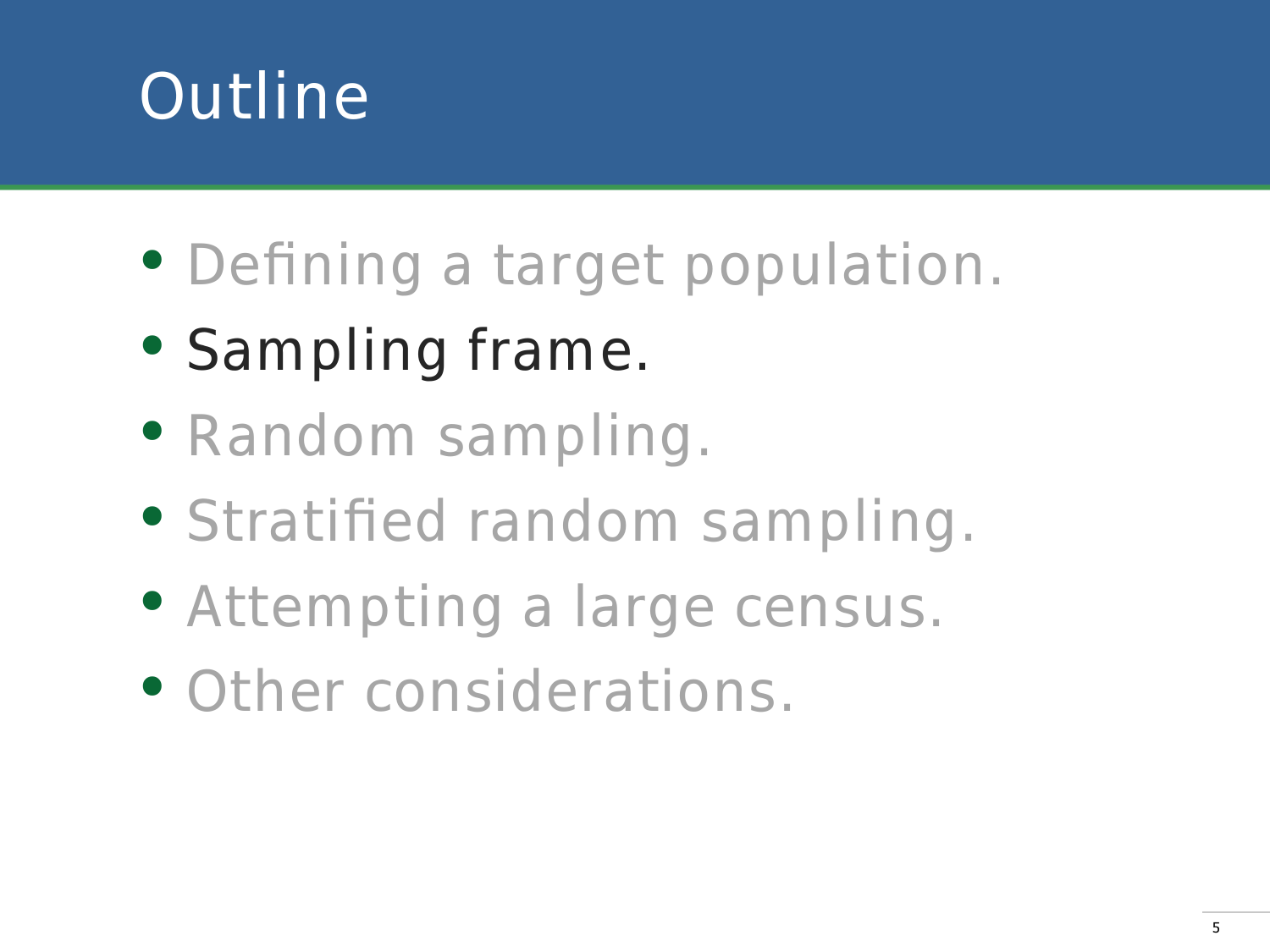

# Outline
Defining a target population.
Sampling frame.
Random sampling.
Stratified random sampling.
Attempting a large census.
Other considerations.

5